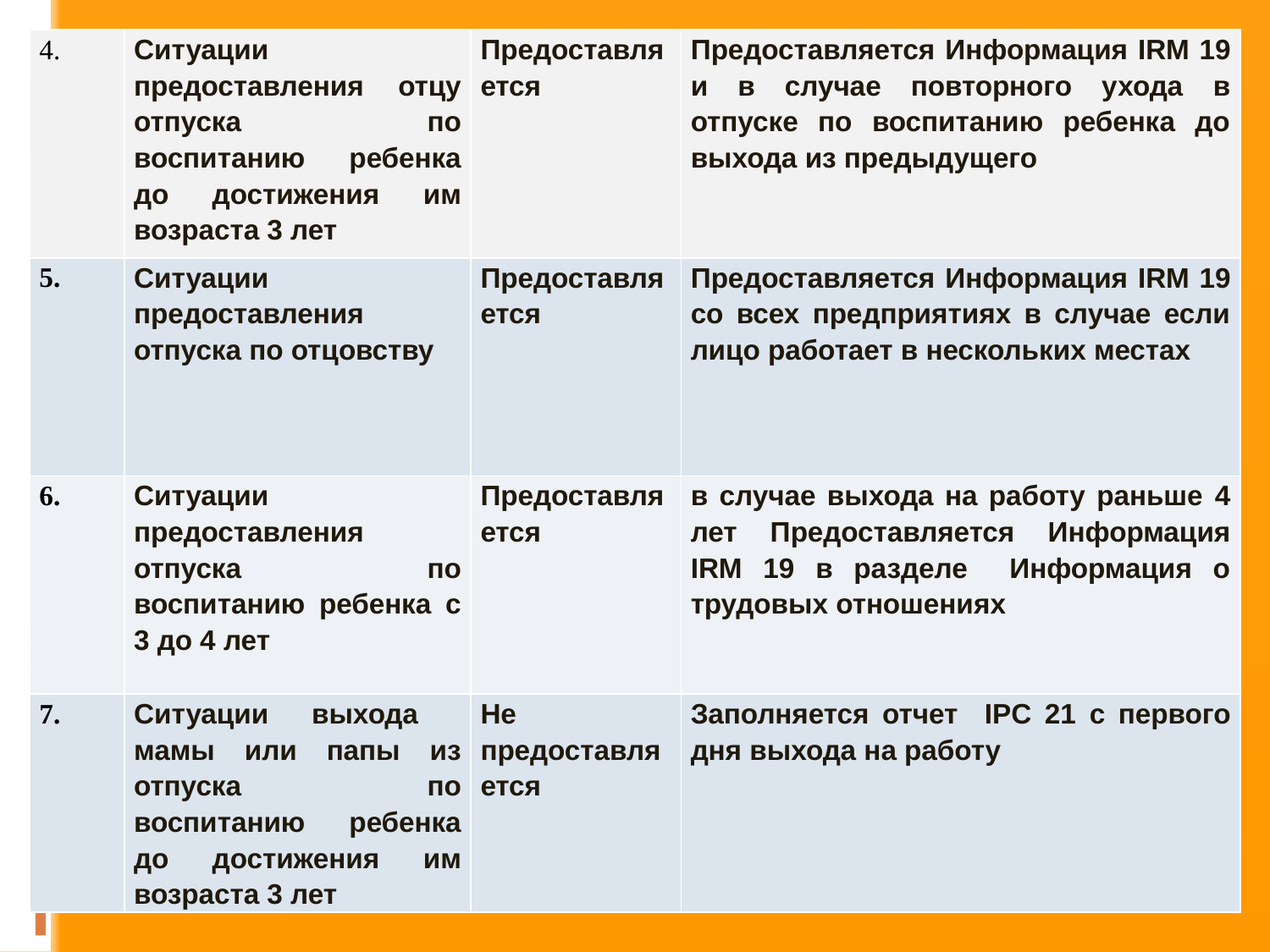

| 4. | Ситуации предоставления отцу отпуска по воспитанию ребенка до достижения им возраста 3 лет | Предоставляется | Предоставляется Информация IRM 19 и в случае повторного ухода в отпуске по воспитанию ребенка до выхода из предыдущего |
| --- | --- | --- | --- |
| 5. | Ситуации предоставления отпуска по отцовству | Предоставляется | Предоставляется Информация IRM 19 со всех предприятиях в случае если лицо работает в нескольких местах |
| 6. | Ситуации предоставления отпуска по воспитанию ребенка с 3 до 4 лет | Предоставляется | в случае выхода на работу раньше 4 лет Предоставляется Информация IRM 19 в разделе Информация о трудовых отношениях |
| 7. | Ситуации выхода мамы или папы из отпуска по воспитанию ребенка до достижения им возраста 3 лет | Не предоставляется | Заполняется отчет IPC 21 с первого дня выхода на работу |